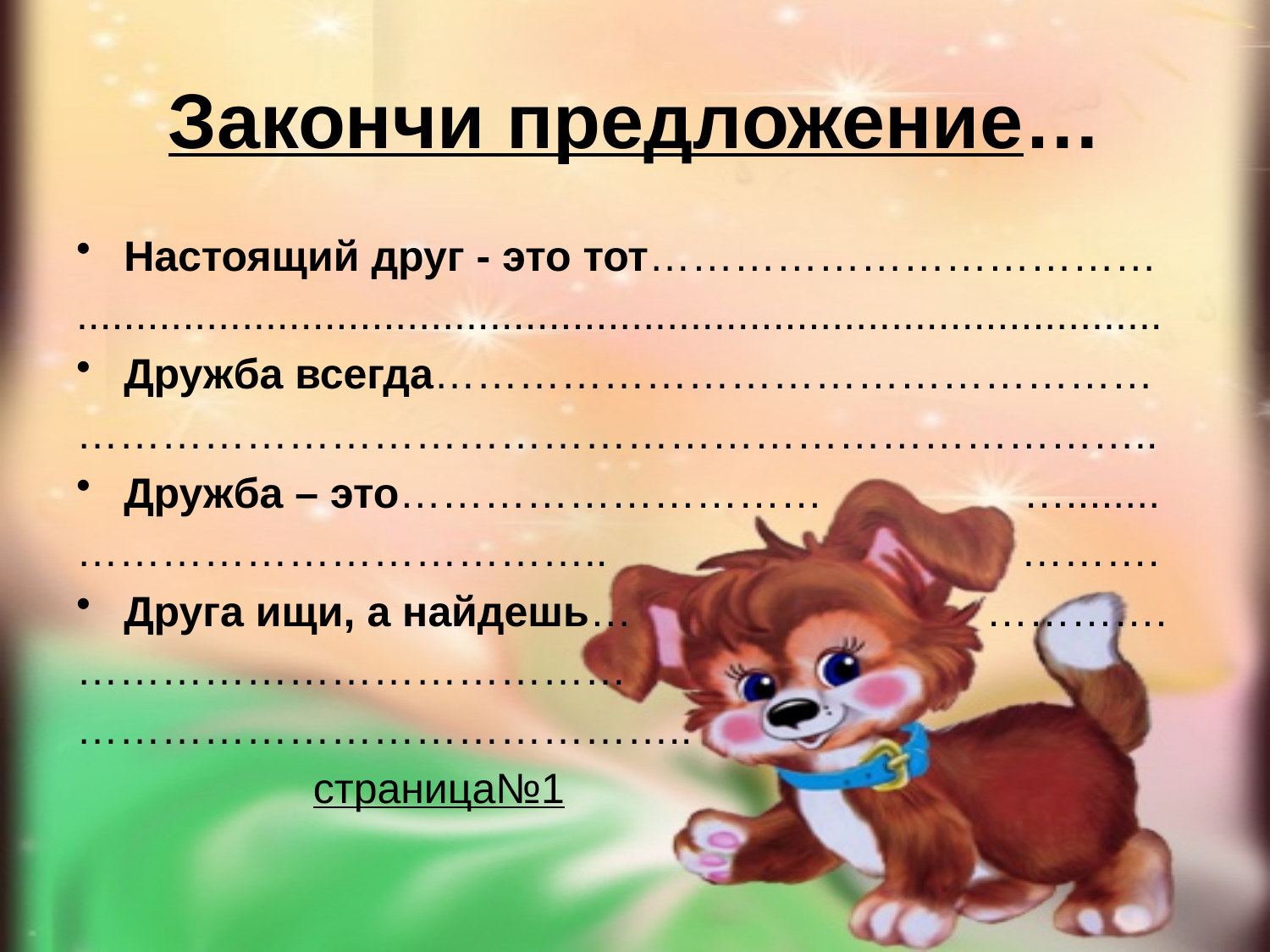

# Закончи предложение…
Настоящий друг - это тот………………………………
............................................................................................
Дружба всегда……………………………………………
…………………………………………………………………..
Дружба – это…………………………                 …........
………………………………..                                   ……….
Друга ищи, а найдешь…                              ………….
…………………………………
……………………………………..
                    страница№1